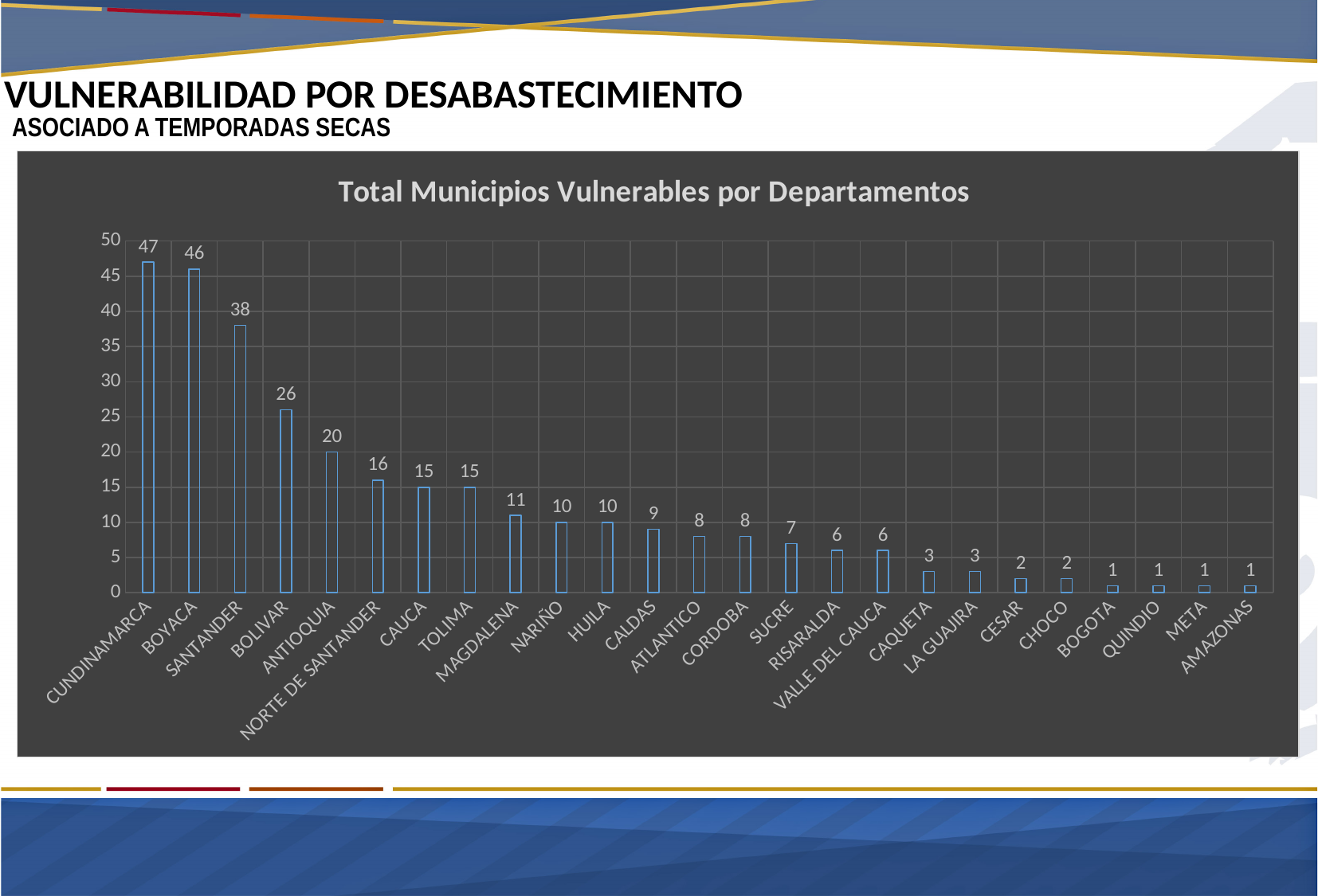

VULNERABILIDAD POR DESABASTECIMIENTO
ASOCIADO A TEMPORADAS SECAS

### Chart: Total Municipios Vulnerables por Departamentos

| Category | Total |
|---|---|
| CUNDINAMARCA | 47.0 |
| BOYACA | 46.0 |
| SANTANDER | 38.0 |
| BOLIVAR | 26.0 |
| ANTIOQUIA | 20.0 |
| NORTE DE SANTANDER | 16.0 |
| CAUCA | 15.0 |
| TOLIMA | 15.0 |
| MAGDALENA | 11.0 |
| NARIÑO | 10.0 |
| HUILA | 10.0 |
| CALDAS | 9.0 |
| ATLANTICO | 8.0 |
| CORDOBA | 8.0 |
| SUCRE | 7.0 |
| RISARALDA | 6.0 |
| VALLE DEL CAUCA | 6.0 |
| CAQUETA | 3.0 |
| LA GUAJIRA | 3.0 |
| CESAR | 2.0 |
| CHOCO | 2.0 |
| BOGOTA | 1.0 |
| QUINDIO | 1.0 |
| META | 1.0 |
| AMAZONAS | 1.0 |